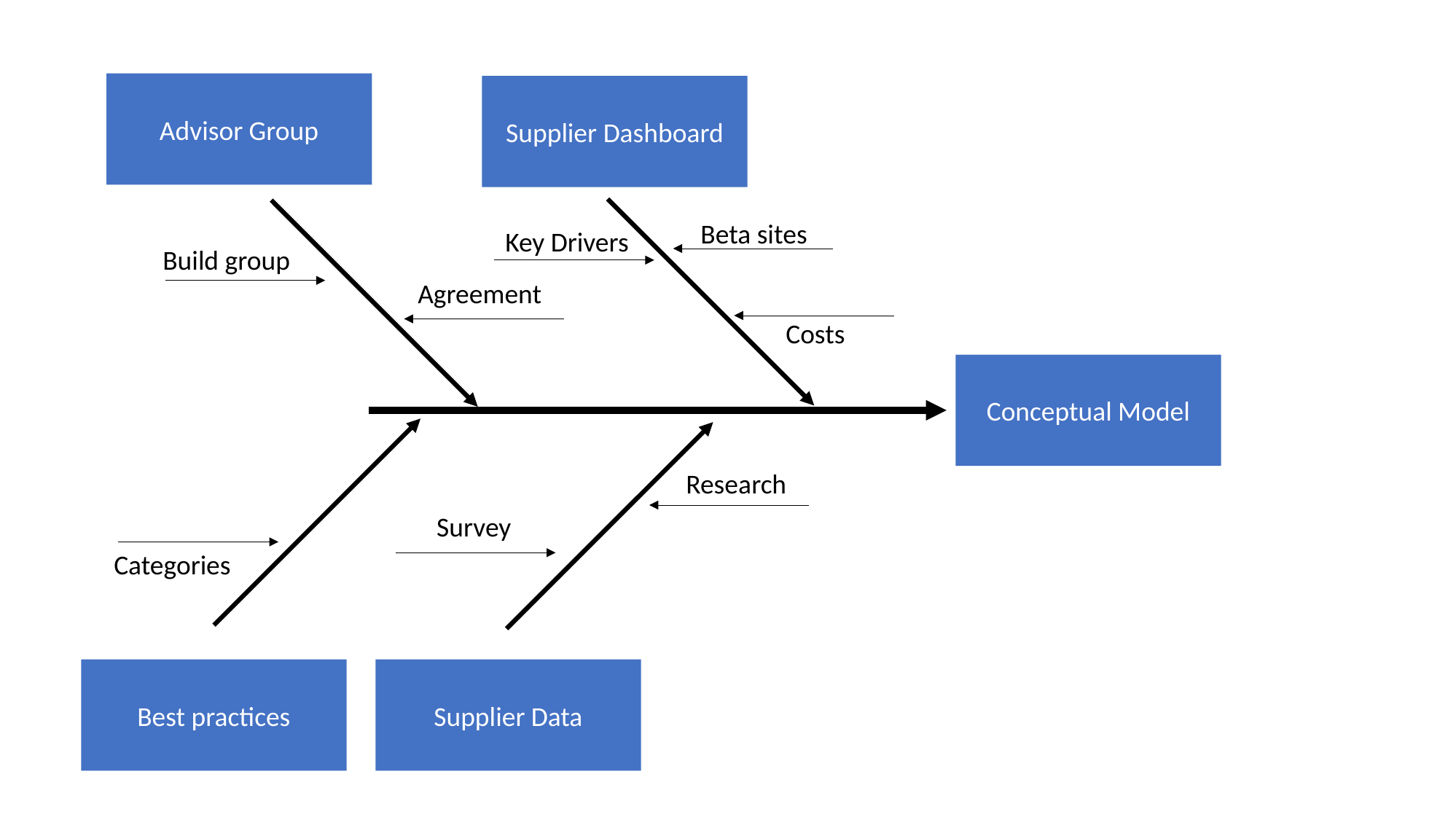

Advisor Group
Supplier Dashboard
Beta sites
Key Drivers
Build group
Agreement
Costs
Conceptual Model
Research
Survey
Categories
Best practices
Supplier Data